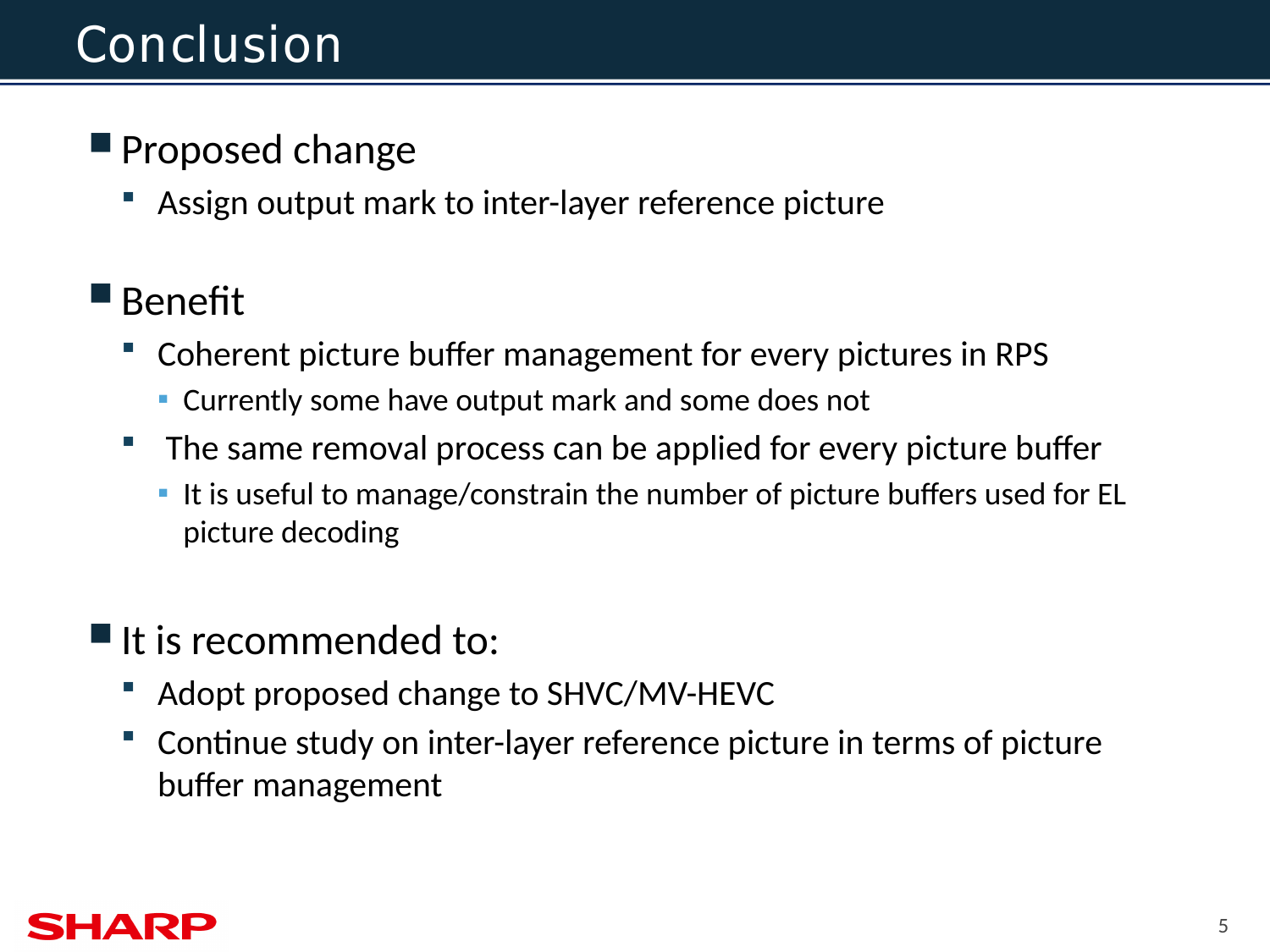

# Conclusion
Proposed change
Assign output mark to inter-layer reference picture

Benefit
Coherent picture buffer management for every pictures in RPS
Currently some have output mark and some does not
 The same removal process can be applied for every picture buffer
It is useful to manage/constrain the number of picture buffers used for EL picture decoding

It is recommended to:
Adopt proposed change to SHVC/MV-HEVC
Continue study on inter-layer reference picture in terms of picture buffer management
5